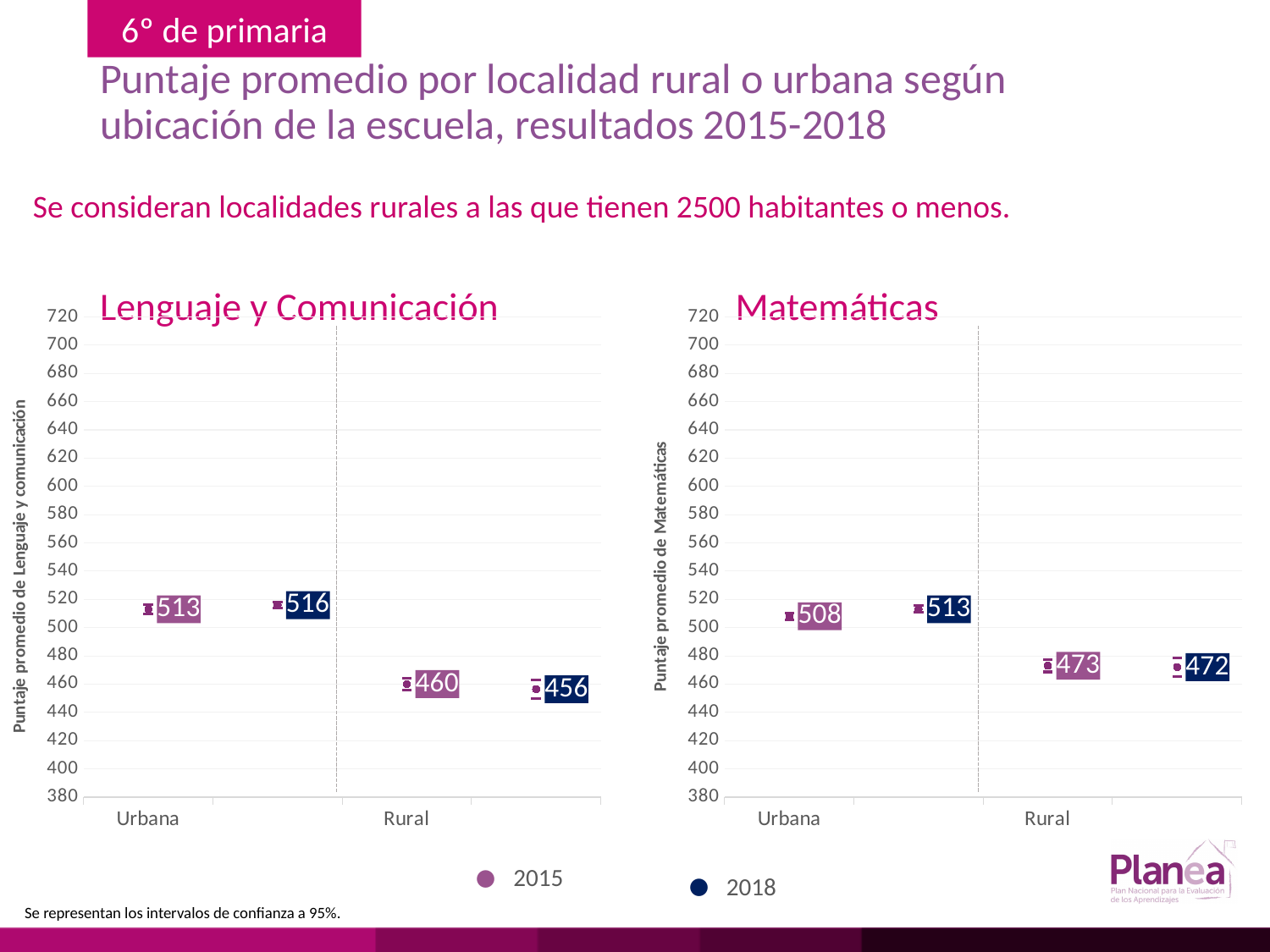

# Puntaje promedio por localidad rural o urbana según ubicación de la escuela, resultados 2015-2018
Se consideran localidades rurales a las que tienen 2500 habitantes o menos.
Lenguaje y Comunicación

### Chart

| Category |  |  |  |
|---|---|---|---|
| Urbana | 509.816 | 516.184 | 513.0 |
|  | 513.711 | 518.0889999999999 | 515.9 |
| Rural | 456.02 | 463.98 | 460.0 |
Matemáticas

### Chart

| Category |  |  |  |
|---|---|---|---|
| Urbana | 505.612 | 510.388 | 508.0 |
|  | 510.612 | 515.388 | 513.0 |
| Rural | 468.622 | 477.378 | 473.0 |
| 2015 | 2018 |
| --- | --- |
Se representan los intervalos de confianza a 95%.